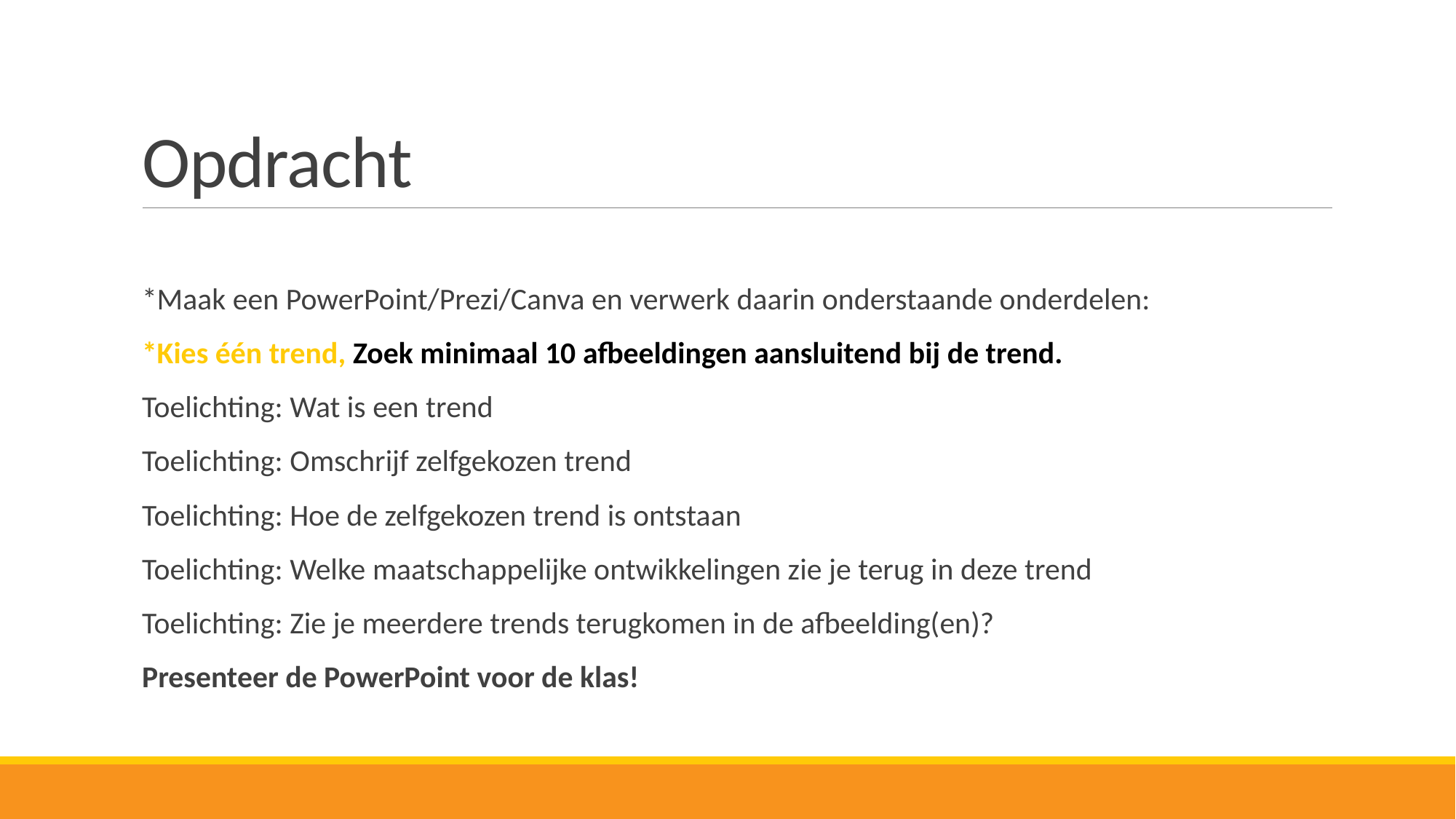

# Opdracht

*Maak een PowerPoint/Prezi/Canva en verwerk daarin onderstaande onderdelen:
*Kies één trend, Zoek minimaal 10 afbeeldingen aansluitend bij de trend.
Toelichting: Wat is een trend
Toelichting: Omschrijf zelfgekozen trend
Toelichting: Hoe de zelfgekozen trend is ontstaan
Toelichting: Welke maatschappelijke ontwikkelingen zie je terug in deze trend
Toelichting: Zie je meerdere trends terugkomen in de afbeelding(en)?
Presenteer de PowerPoint voor de klas!